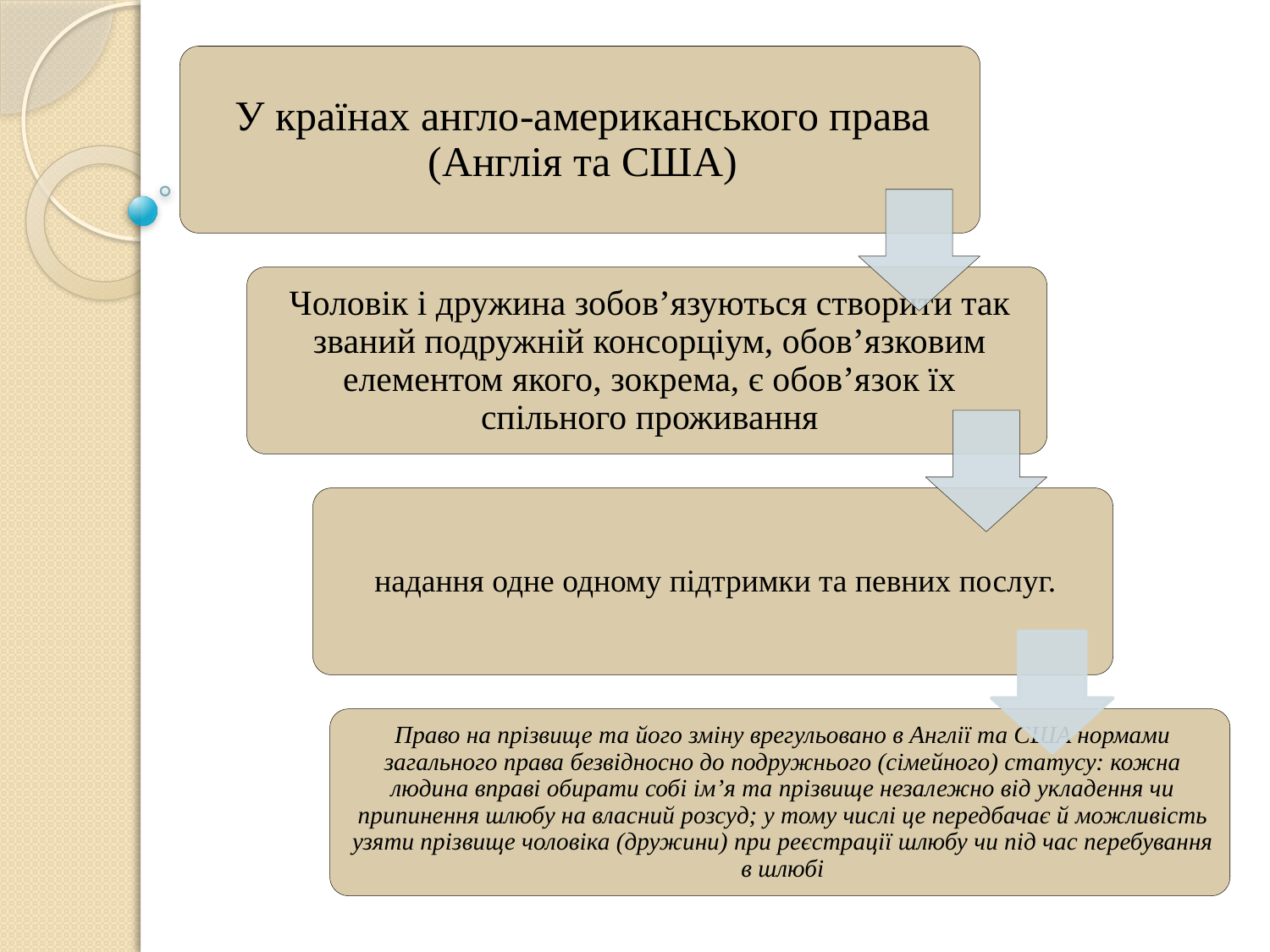

У країнах англо-американського права (Англія та США)
Чоловік і дружина зобов’язуються створити так званий подружній консорціум, обов’язковим елементом якого, зокрема, є обов’язок їх спільного проживання
надання одне одному підтримки та певних послуг.
Право на прізвище та його зміну врегульовано в Англії та США нормами загального права безвідносно до подружнього (сімейного) статусу: кожна людина вправі обирати собі ім’я та прізвище незалежно від укладення чи припинення шлюбу на влас­ний розсуд; у тому числі це передбачає й можливість узяти пріз­вище чоловіка (дружини) при реєстрації шлюбу чи під час перебування в шлюбі